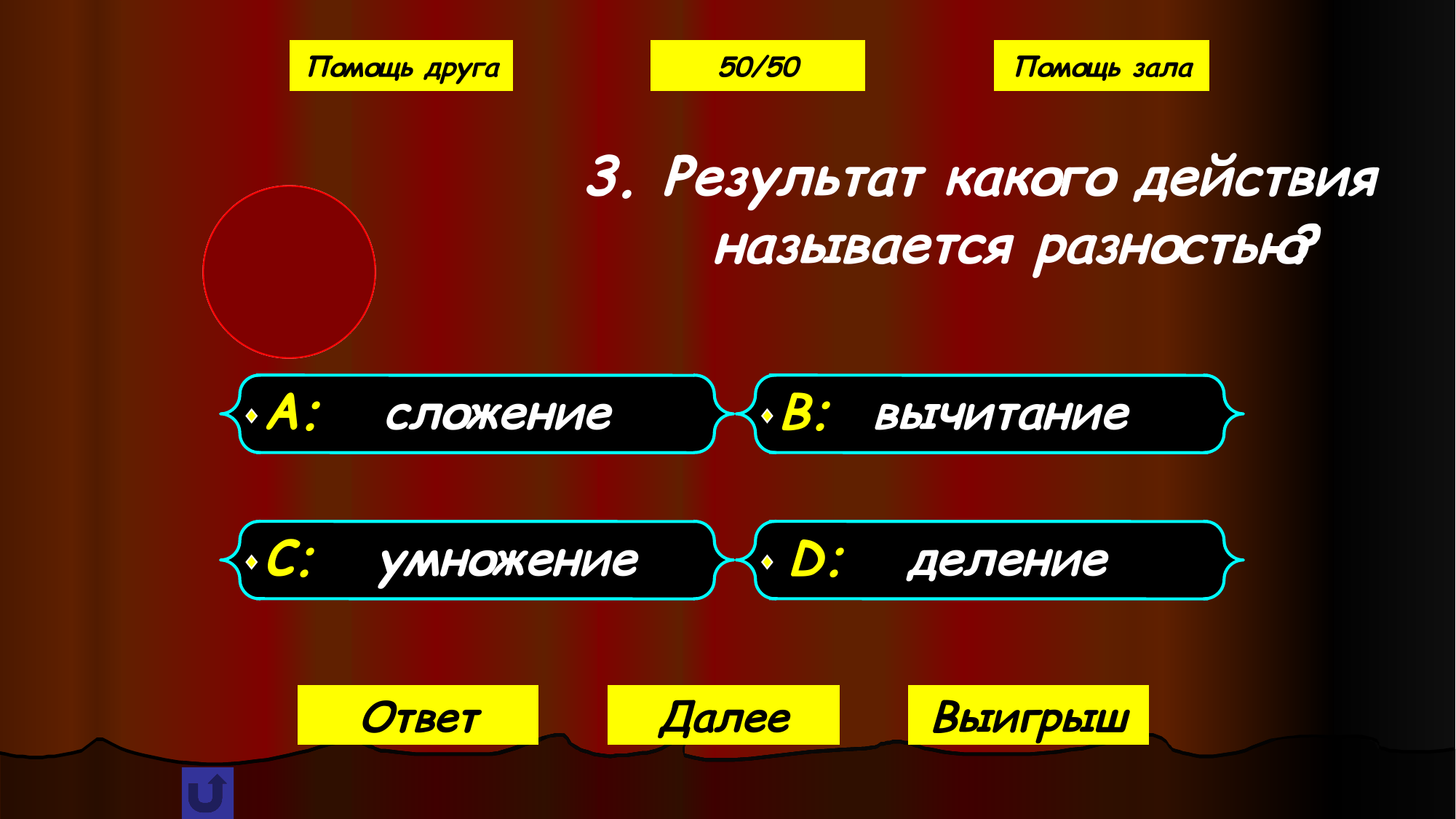

Помощь друга
50/50
Помощь зала
 3. Результат какого действия называется разностью?

А:   сложение
В:  вычитание

С:     умножение

D:   деление

Ответ
Далее
Выигрыш